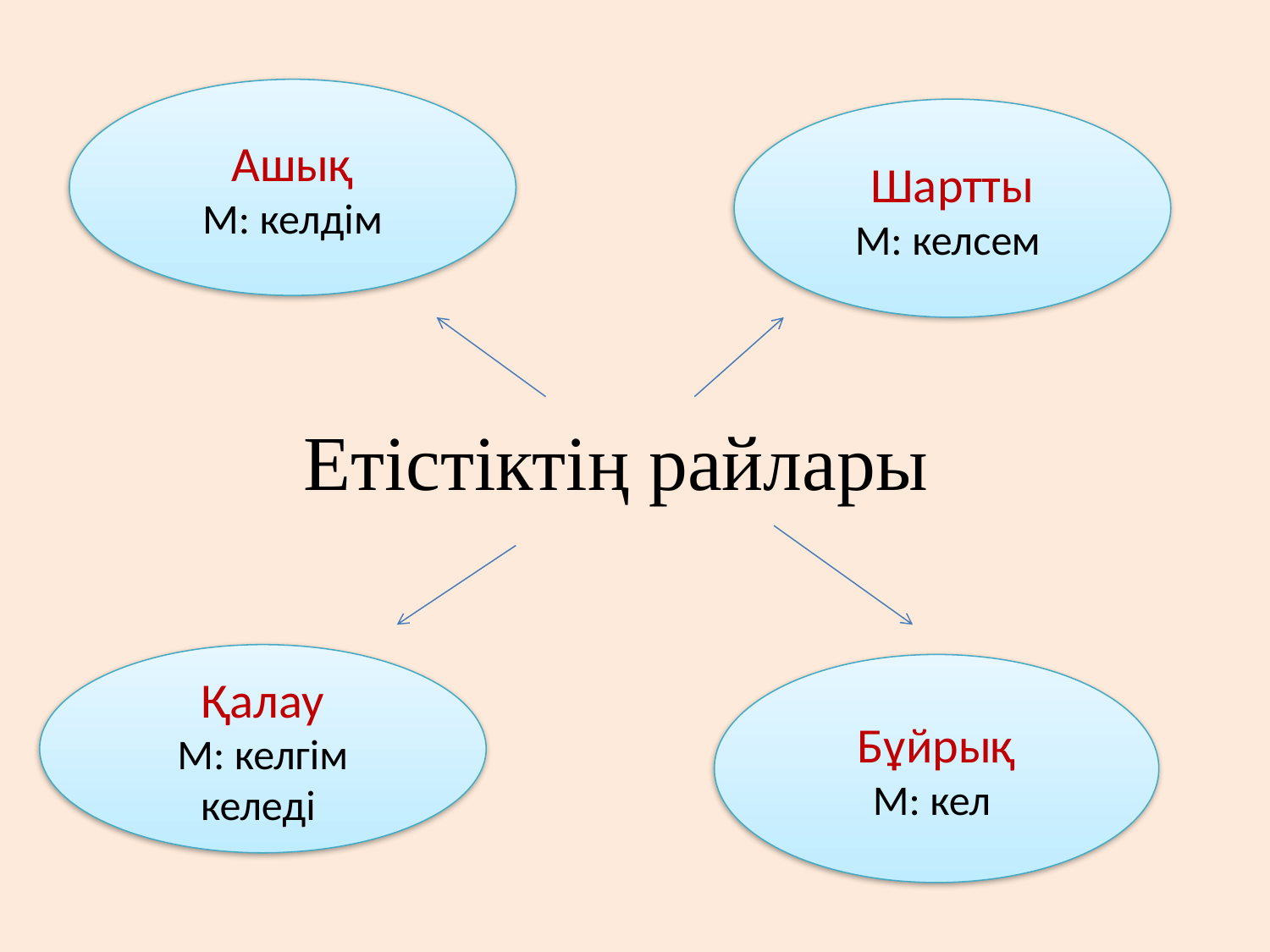

Ашық
М: келдім
Шартты
М: келсем
Етістіктің райлары
Қалау
М: келгім келеді
Бұйрық
М: кел